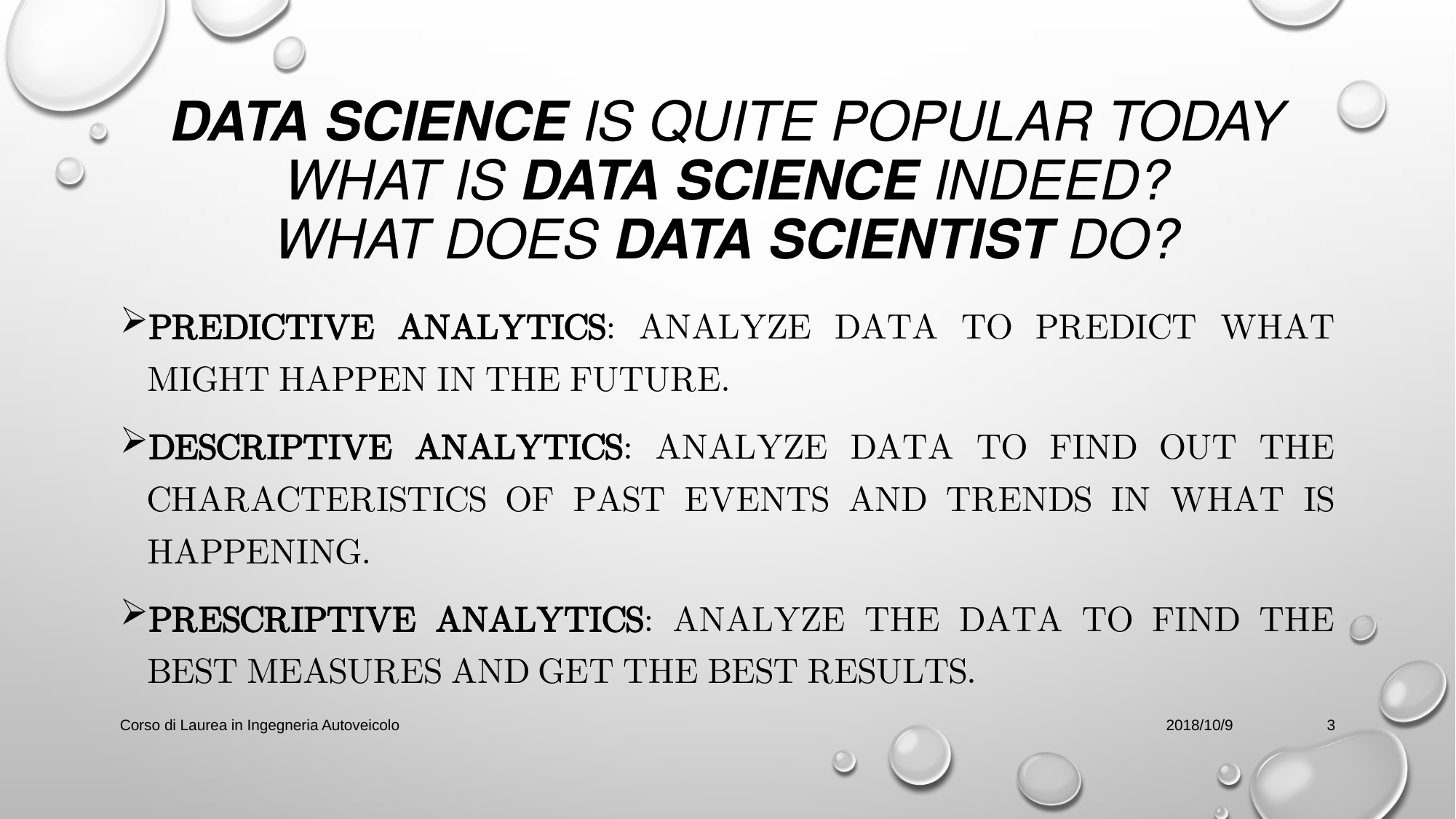

# DATA SCIENCE is QUITE popular TODAY what is DATA SCIENCE indeed? wHAT DOES DATA SCIENTIST DO?
Predictive Analytics: Analyze data to predict what might happen in the future.
Descriptive Analytics: Analyze data to find out the characteristics of past events and trends in what is happening.
Prescriptive Analytics: Analyze the data to find the best measures and get the best results.
Corso di Laurea in Ingegneria Autoveicolo
2018/10/9
3